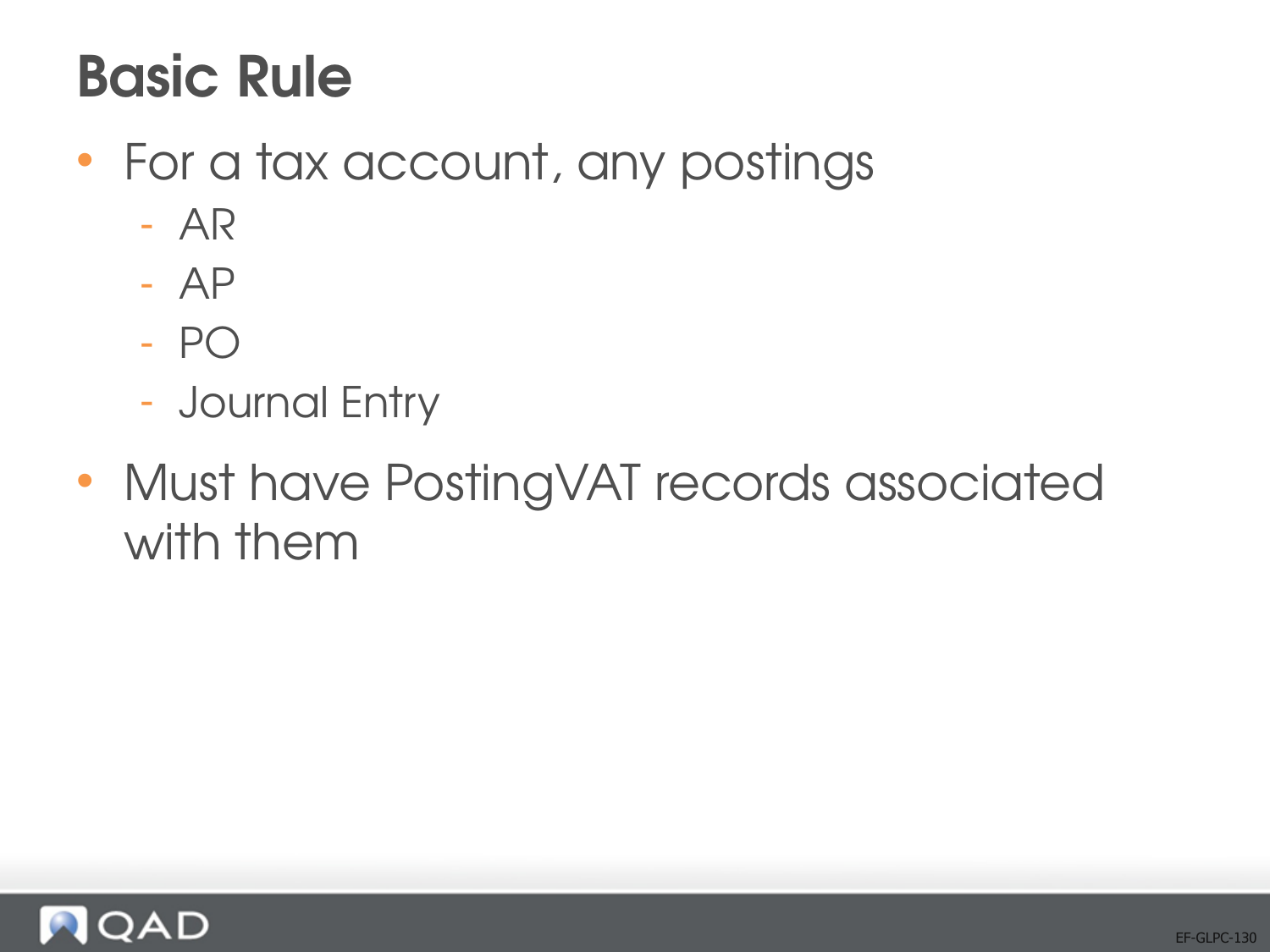

# Basic Rule
For a tax account, any postings
AR
AP
PO
Journal Entry
Must have PostingVAT records associated with them

EF-GLPC-130